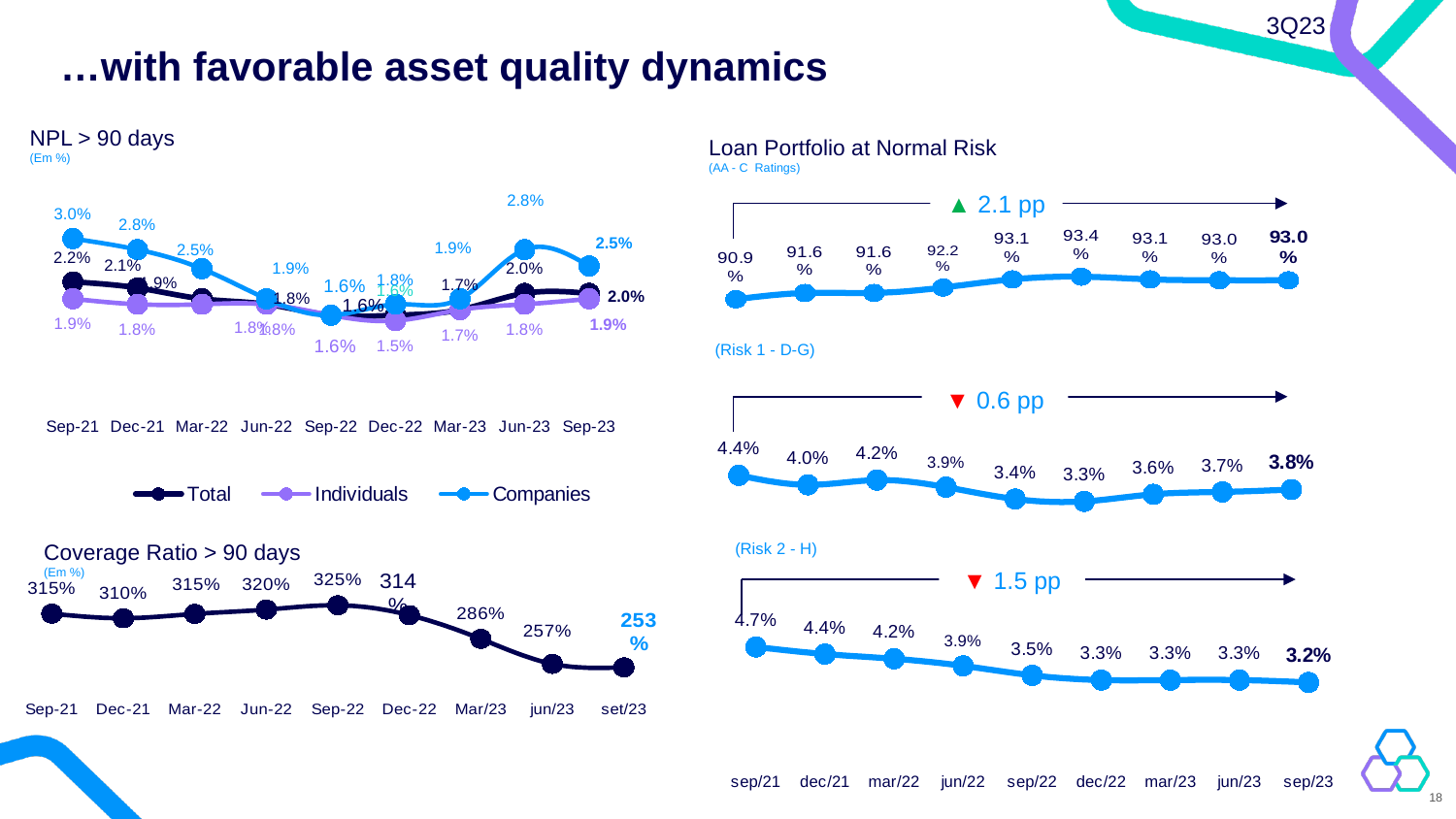

3Q23
…with favorable asset quality dynamics
NPL > 90 days
(Em %)
Loan Portfolio at Normal Risk
(AA - C  Ratings)

### Chart

| Category | Total | Individuals | Companies |
|---|---|---|---|
| Sep-21 | 0.0221 | 0.019 | 0.03 |
| Dec-21 | 0.021 | 0.018 | 0.028 |
| Mar-22 | 0.019 | 0.018 | 0.0245 |
| Jun-22 | 0.018 | 0.018 | 0.019 |
| Sep-22 | 0.016 | 0.016 | 0.016 |
| Dec-22 | 0.016 | 0.015 | 0.018 |
| Mar-23 | 0.017 | 0.017 | 0.019 |
| Jun-23 | 0.02 | 0.018 | 0.028 |
| Sep-23 | 0.02 | 0.019 | 0.025 |
▲ 2.1 pp

### Chart

| Category | Normal (AA-C) |
|---|---|
| Sep-21 | 0.909 |
| Dec-21 | 0.916 |
| Mar-22 | 0.916 |
| Jun-22 | 0.922 |
| Sep-22 | 0.931 |
| Dec-22 | 0.934 |
| Mar-23 | 0.931 |
| Jun-23 | 0.93 |
| Set-23 | 0.93 |
(Risk 1 - D-G)
▼ 0.6 pp

### Chart

| Category | Normal (AA-C) |
|---|---|
| set/21 | 0.044 |
| dez/21 | 0.04 |
| mar/22 | 0.042 |
| jun/22 | 0.039 |
| set/22 | 0.034 |
| dez/22 | 0.033 |
| mar/23 | 0.036 |
| jun/23 | 0.037 |
| set/23 | 0.038 |
Coverage Ratio > 90 days
(Em %)
(Risk 2 - H)
▼ 1.5 pp

### Chart

| Category | Total |
|---|---|
| Sep-21 | 3.153 |
| Dec-21 | 3.1 |
| Mar-22 | 3.15 |
| Jun-22 | 3.2 |
| Sep-22 | 3.25 |
| Dec-22 | 3.136 |
| Mar/23 | 2.86 |
| jun/23 | 2.57 |
| set/23 | 2.53 |

### Chart

| Category | Normal (AA-C) |
|---|---|
| sep/21 | 0.047 |
| dec/21 | 0.044 |
| mar/22 | 0.042 |
| jun/22 | 0.039 |
| sep/22 | 0.035 |
| dec/22 | 0.033 |
| mar/23 | 0.033 |
| jun/23 | 0.033 |
| sep/23 | 0.032 |
18